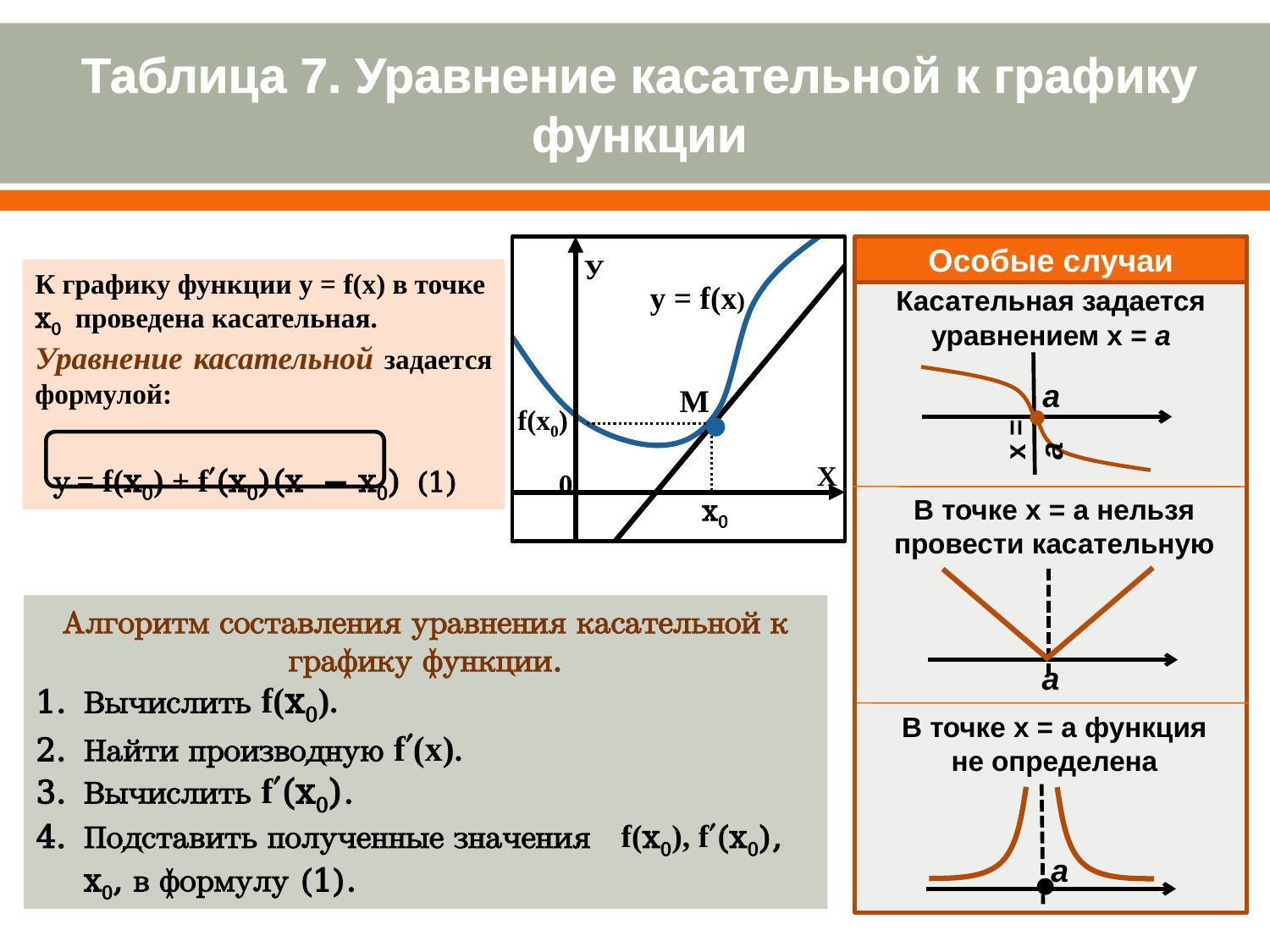

# Таблица 7. Уравнение касательной к графику функции
Особые случаи

Касательная задается уравнением х = а

а
х = а
●
В точке х = а нельзя провести касательную
а
В точке х = а функция не определена

а
●

У
у = f(x)
М
f(x0)
●
Х
0
x0
К графику функции у = f(x) в точке x0  проведена касательная.
Уравнение касательной задается формулой:
  у = f(x0) + f΄(x0)(x  − x0) 	(1)
Алгоритм составления уравнения касательной к графику функции.
Вычислить f(x0).
Найти производную f΄(x).
Вычислить f΄(x0).
Подставить полученные значения   f(x0), f΄(x0), x0, в формулу (1).

●